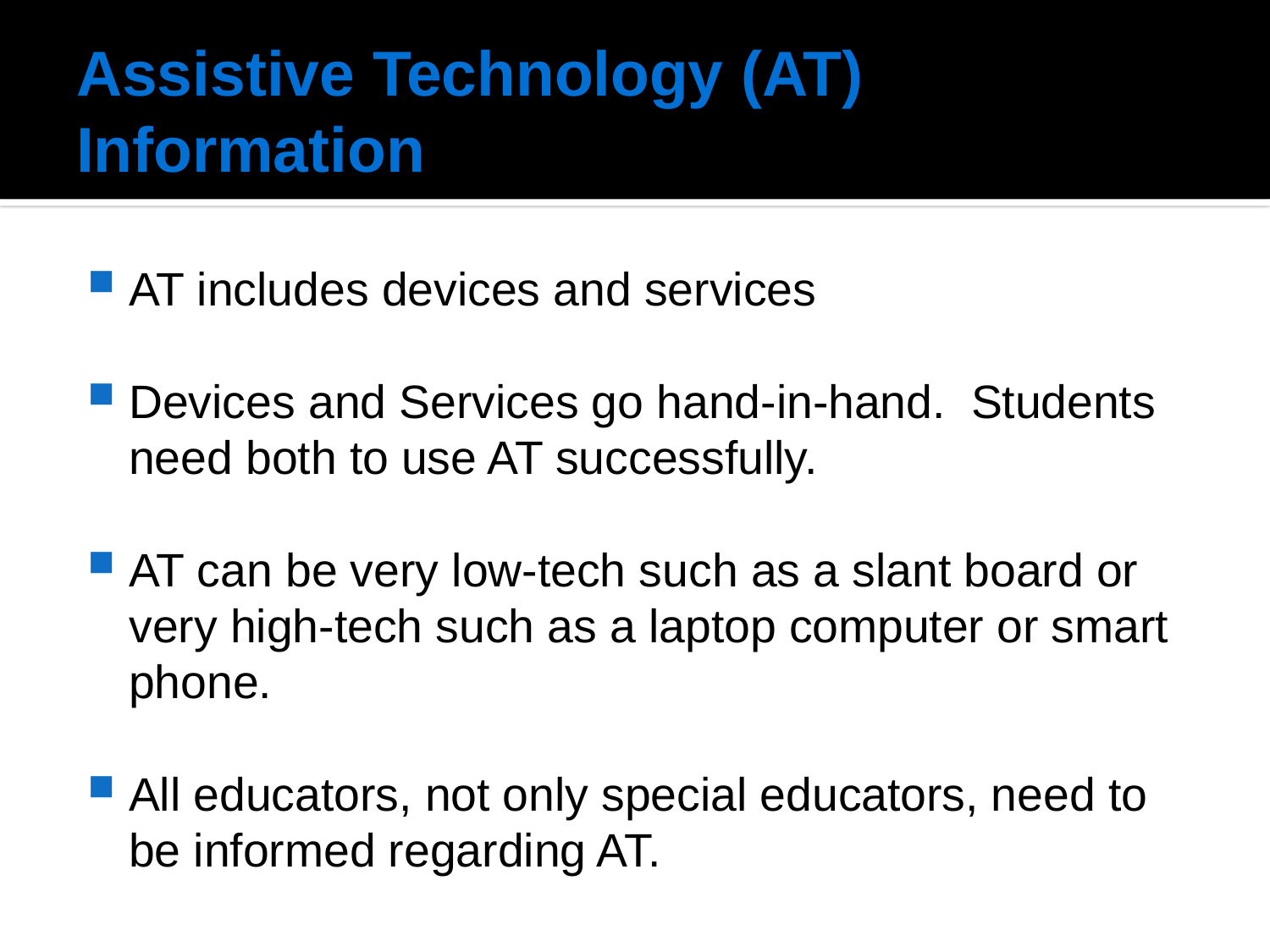

# Assistive Technology (AT) Information
AT includes devices and services

Devices and Services go hand-in-hand.  Students need both to use AT successfully.

AT can be very low-tech such as a slant board or very high-tech such as a laptop computer or smart phone.

All educators, not only special educators, need to be informed regarding AT.